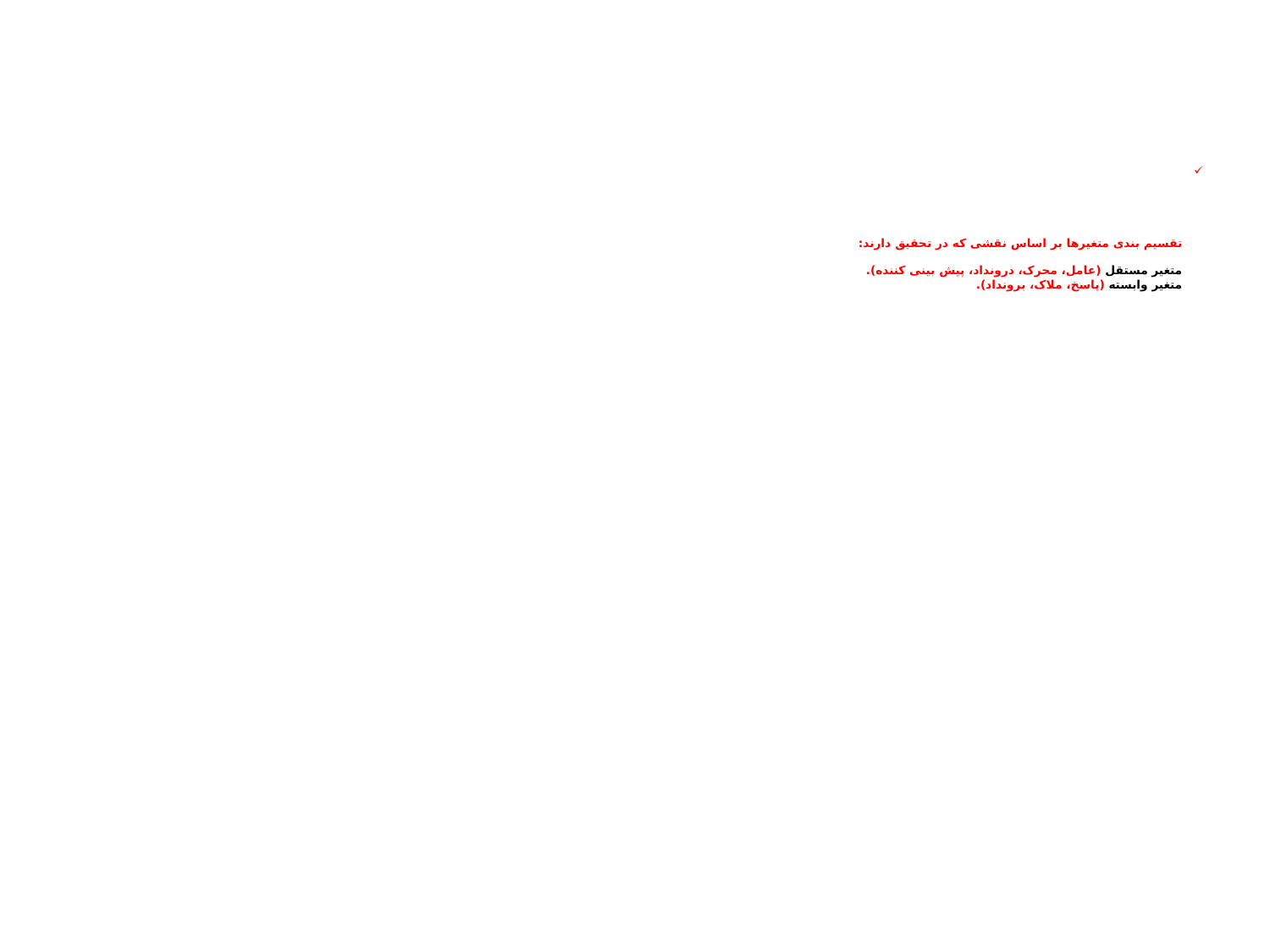

# تقسیم بندی متغیرها بر اساس نقشی که در تحقیق دارند: متغیر مستقل (عامل، محرک، درونداد، پیش بینی کننده). متغیر وابسته (پاسخ، ملاک، برونداد).